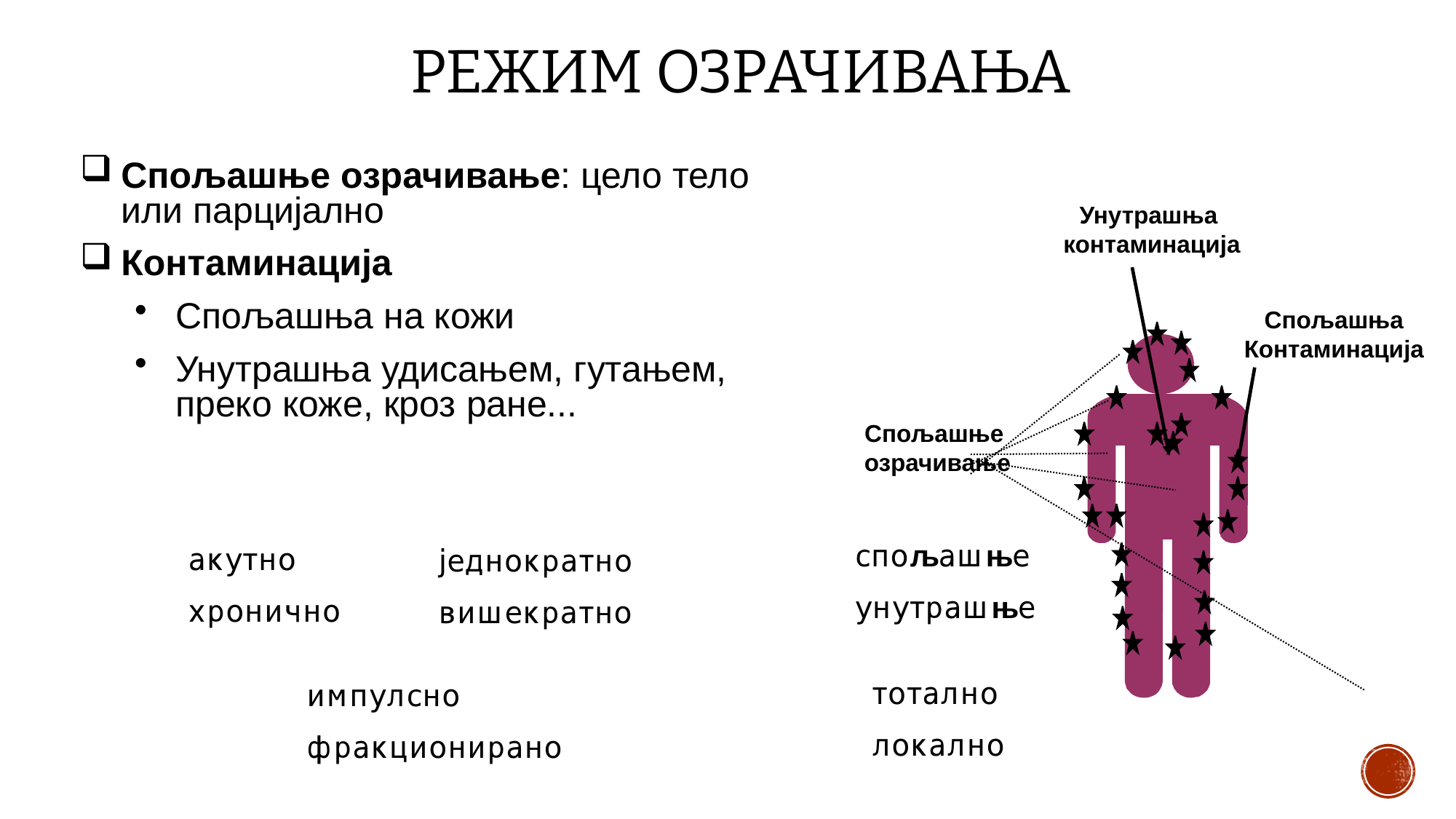

РЕЖИМ ОЗРАЧИВАЊА

Спољашње озрачивање: цело тело или парцијално
Контаминација
Спољашња на кожи
Унутрашња удисањем, гутањем, преко коже, кроз ране...
Унутрашња
контаминација

Спољашња
Контаминација

Спољашње
озрачивање

спољашње
унутрашње

тотално
локално
акутно
хронично
једнократно
вишекратно
импулсно
фракционирано